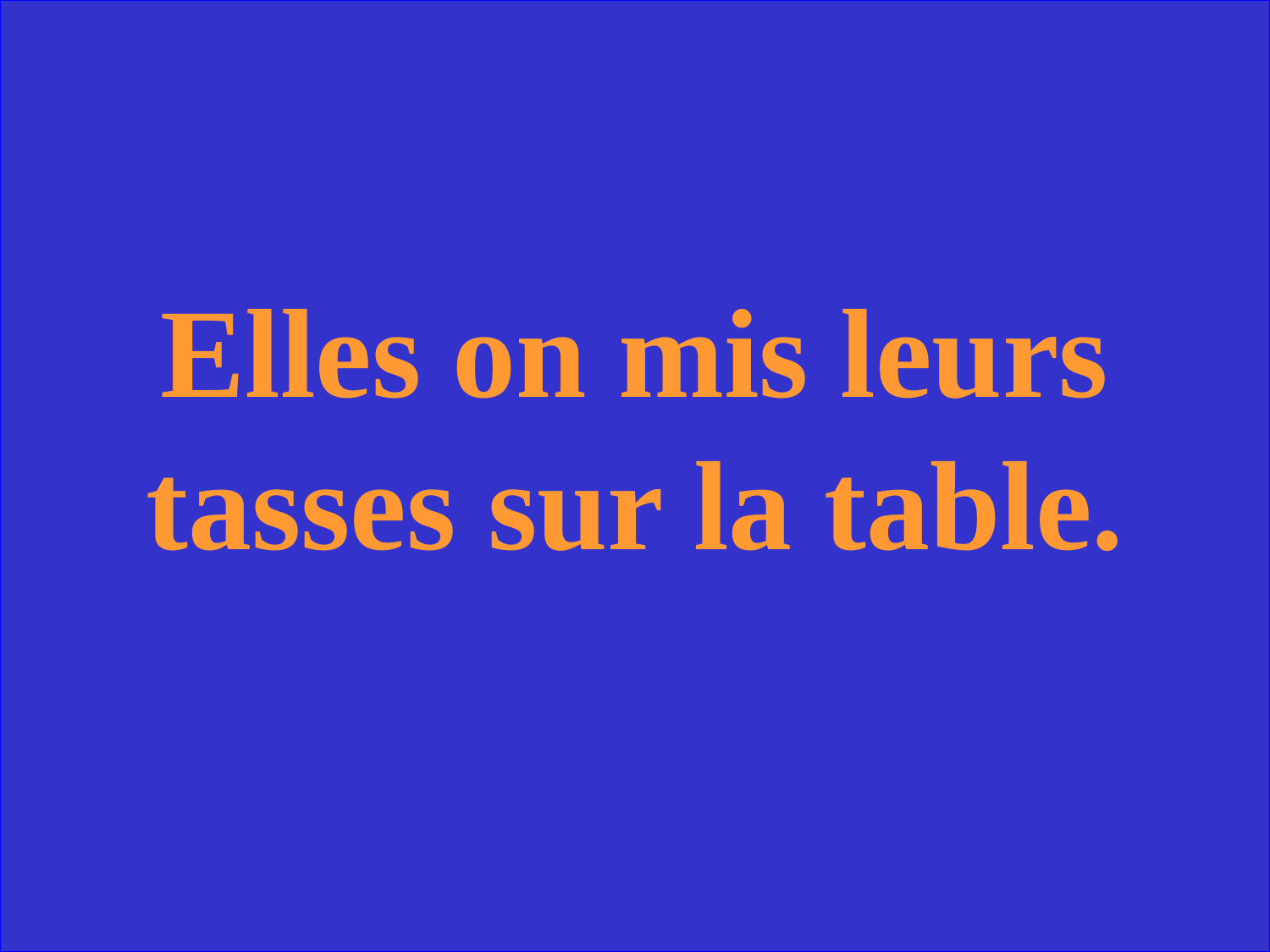

Elles on mis leurs tasses sur la table.